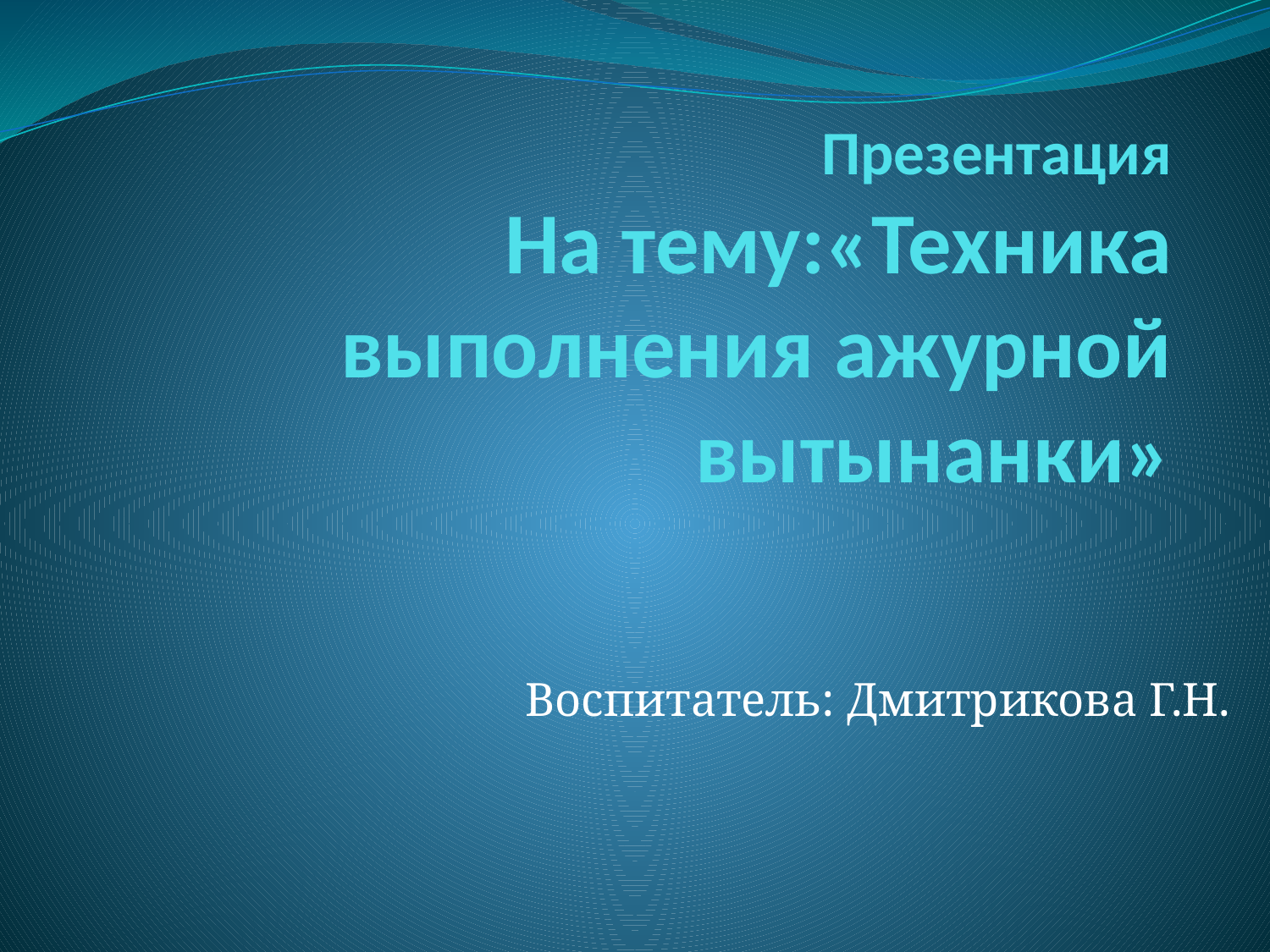

# Презентация На тему:«Техника выполнения ажурной вытынанки»
Воспитатель: Дмитрикова Г.Н.